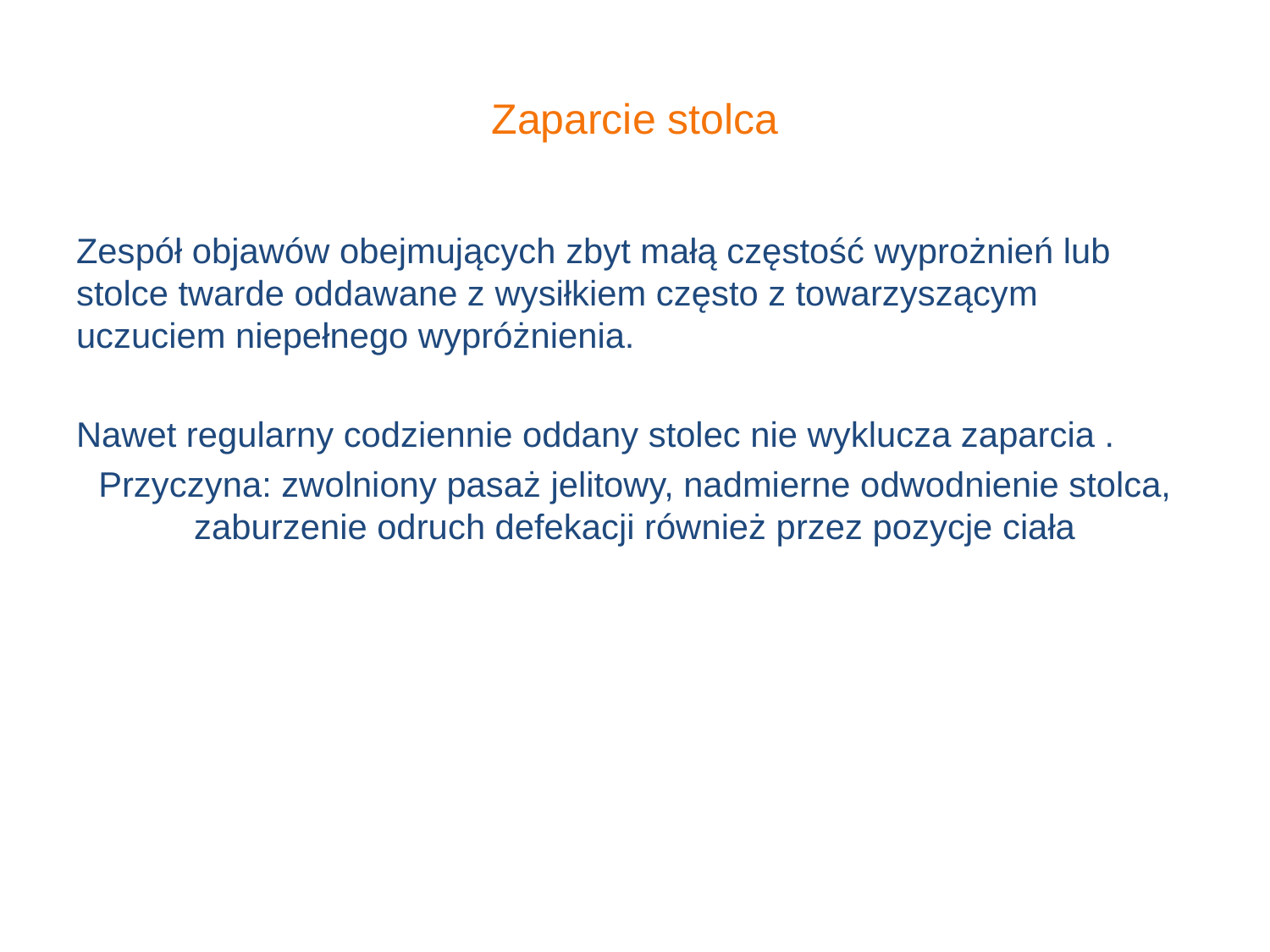

# Zaparcie stolca
Zespół objawów obejmujących zbyt małą częstość wyprożnień lub stolce twarde oddawane z wysiłkiem często z towarzyszącym uczuciem niepełnego wypróżnienia.

Nawet regularny codziennie oddany stolec nie wyklucza zaparcia .
Przyczyna: zwolniony pasaż jelitowy, nadmierne odwodnienie stolca, zaburzenie odruch defekacji również przez pozycje ciała